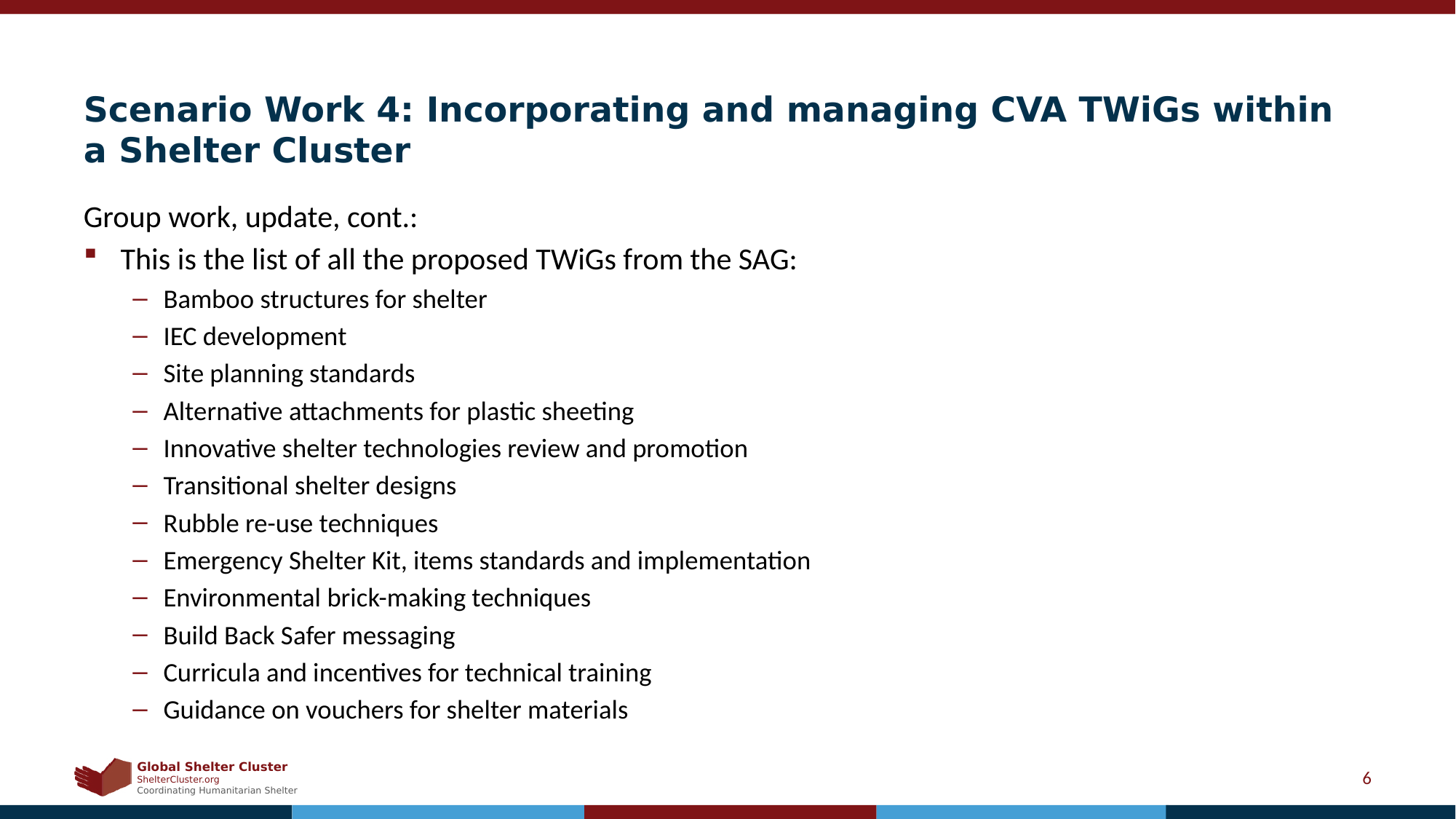

# Scenario Work 4: Incorporating and managing CVA TWiGs within a Shelter Cluster
Group work, update, cont.:
This is the list of all the proposed TWiGs from the SAG:
Bamboo structures for shelter
IEC development
Site planning standards
Alternative attachments for plastic sheeting
Innovative shelter technologies review and promotion
Transitional shelter designs
Rubble re-use techniques
Emergency Shelter Kit, items standards and implementation
Environmental brick-making techniques
Build Back Safer messaging
Curricula and incentives for technical training
Guidance on vouchers for shelter materials

6